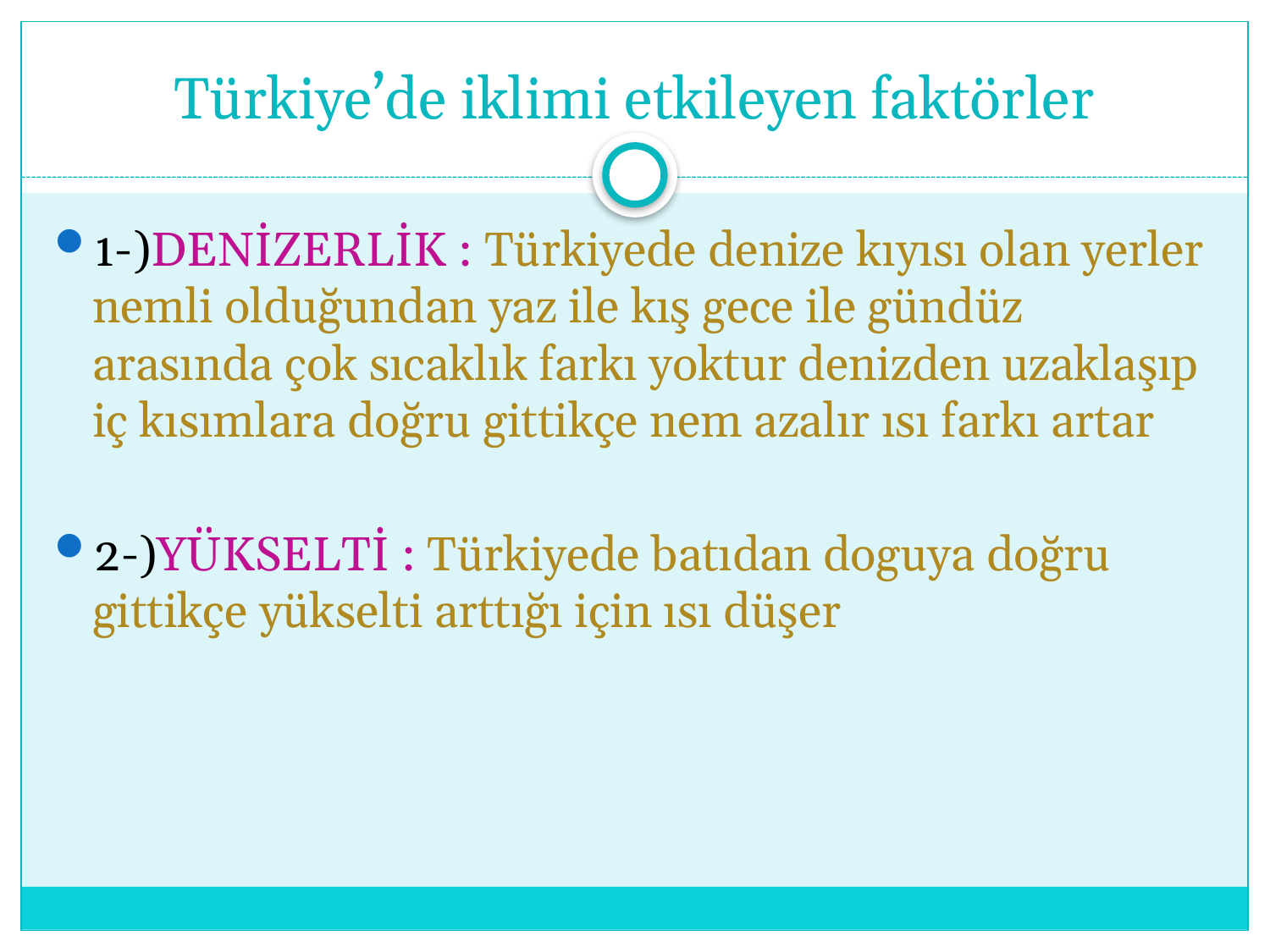

# Türkiye’de iklimi etkileyen faktörler
1-)DENİZERLİK : Türkiyede denize kıyısı olan yerler nemli olduğundan yaz ile kış gece ile gündüz arasında çok sıcaklık farkı yoktur denizden uzaklaşıp iç kısımlara doğru gittikçe nem azalır ısı farkı artar

2-)YÜKSELTİ : Türkiyede batıdan doguya doğru gittikçe yükselti arttığı için ısı düşer